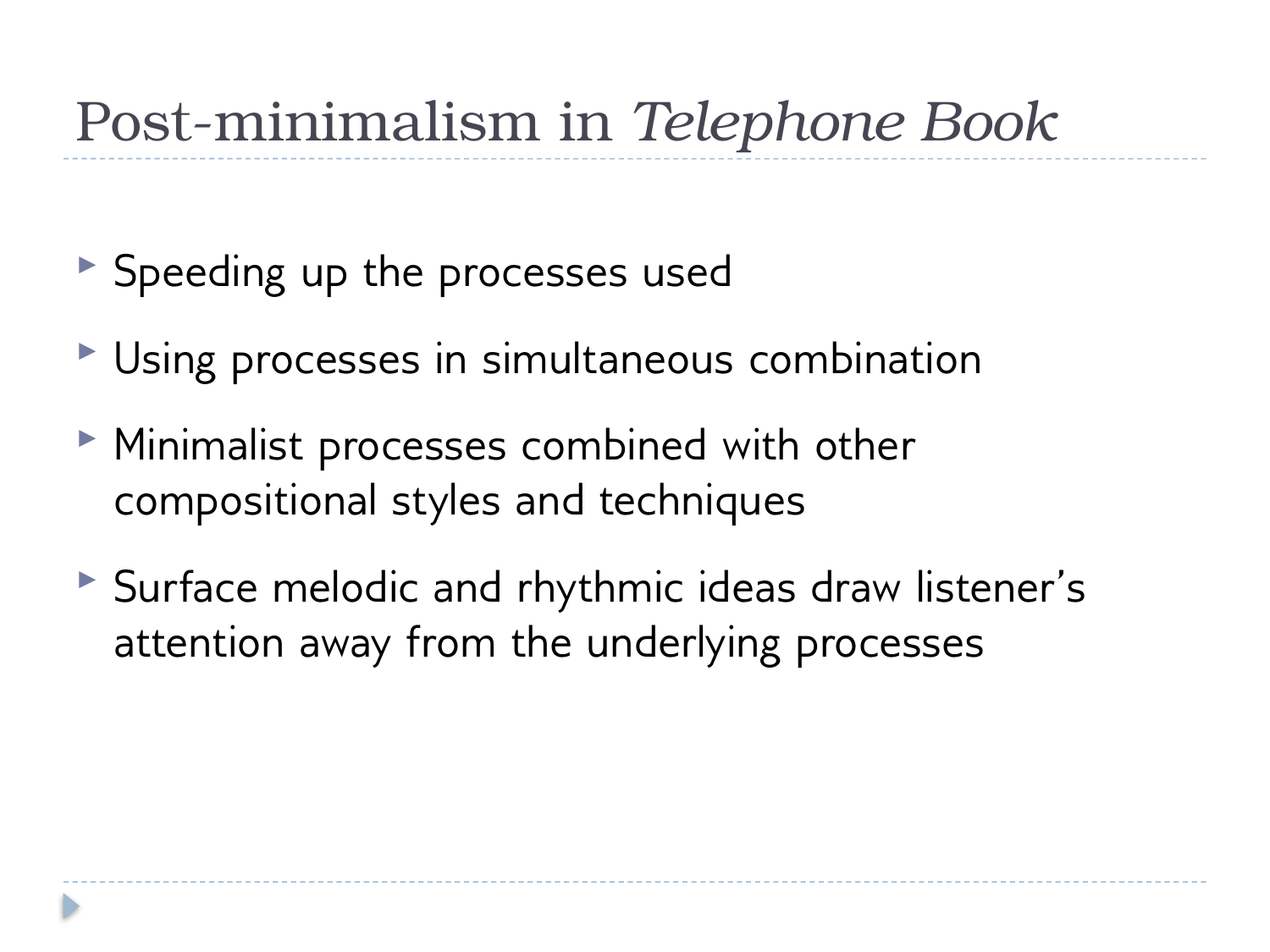

# Post-minimalism in Telephone Book

Speeding up the processes used
Using processes in simultaneous combination
Minimalist processes combined with other compositional styles and techniques
Surface melodic and rhythmic ideas draw listener’s attention away from the underlying processes